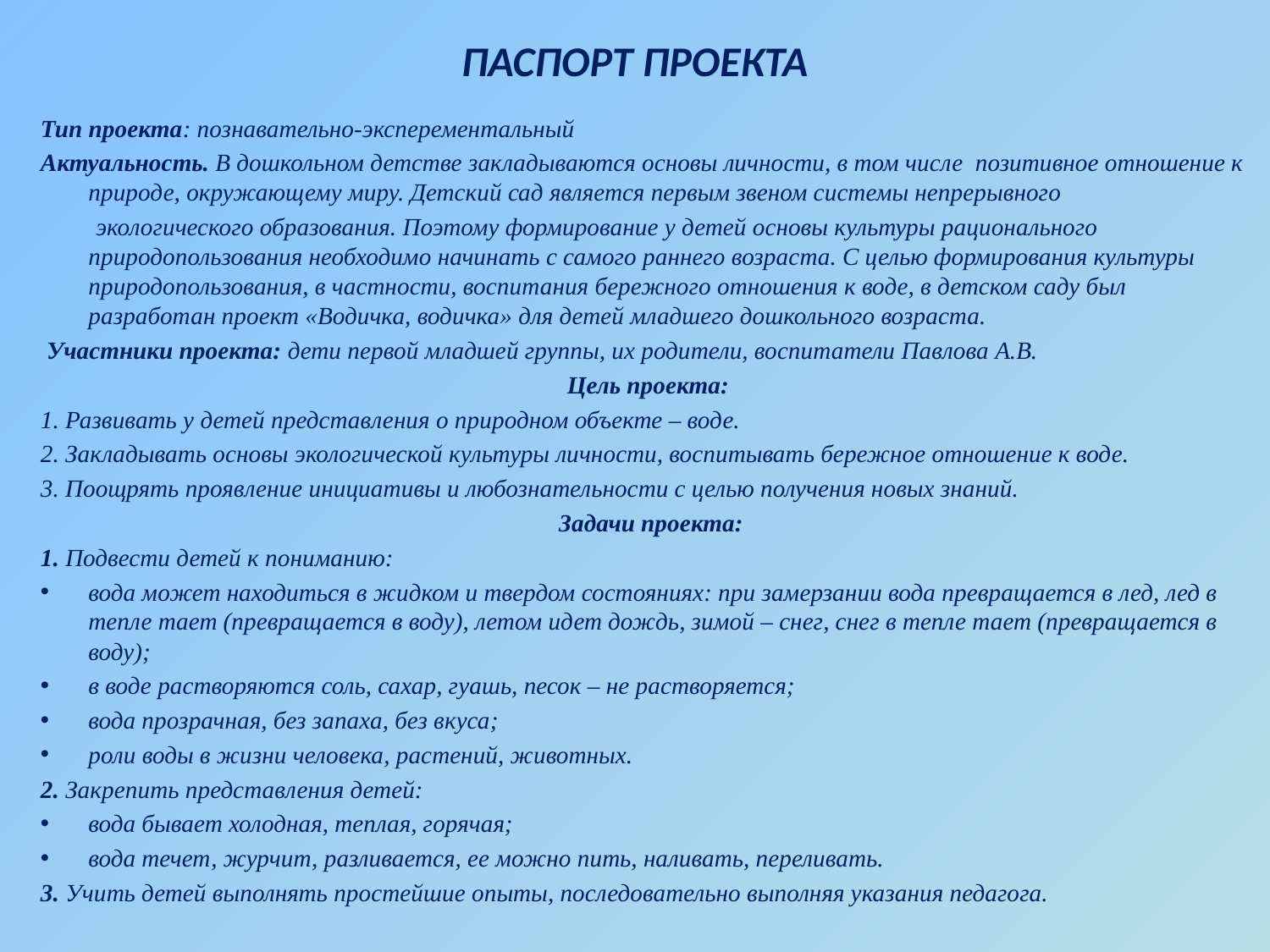

# ПАСПОРТ ПРОЕКТА
Тип проекта: познавательно-эксперементальный
Актуальность. В дошкольном детстве закладываются основы личности, в том числе  позитивное отношение к природе, окружающему миру. Детский сад является первым звеном системы непрерывного
         экологического образования. Поэтому формирование у детей основы культуры рационального природопользования необходимо начинать с самого раннего возраста. С целью формирования культуры природопользования, в частности, воспитания бережного отношения к воде, в детском саду был разработан проект «Водичка, водичка» для детей младшего дошкольного возраста.
 Участники проекта: дети первой младшей группы, их родители, воспитатели Павлова А.В.
 Цель проекта:
1. Развивать у детей представления о природном объекте – воде.
2. Закладывать основы экологической культуры личности, воспитывать бережное отношение к воде.
3. Поощрять проявление инициативы и любознательности с целью получения новых знаний.
 Задачи проекта:
1. Подвести детей к пониманию:
вода может находиться в жидком и твердом состояниях: при замерзании вода превращается в лед, лед в тепле тает (превращается в воду), летом идет дождь, зимой – снег, снег в тепле тает (превращается в воду);
в воде растворяются соль, сахар, гуашь, песок – не растворяется;
вода прозрачная, без запаха, без вкуса;
роли воды в жизни человека, растений, животных.
2. Закрепить представления детей:
вода бывает холодная, теплая, горячая;
вода течет, журчит, разливается, ее можно пить, наливать, переливать.
3. Учить детей выполнять простейшие опыты, последовательно выполняя указания педагога.